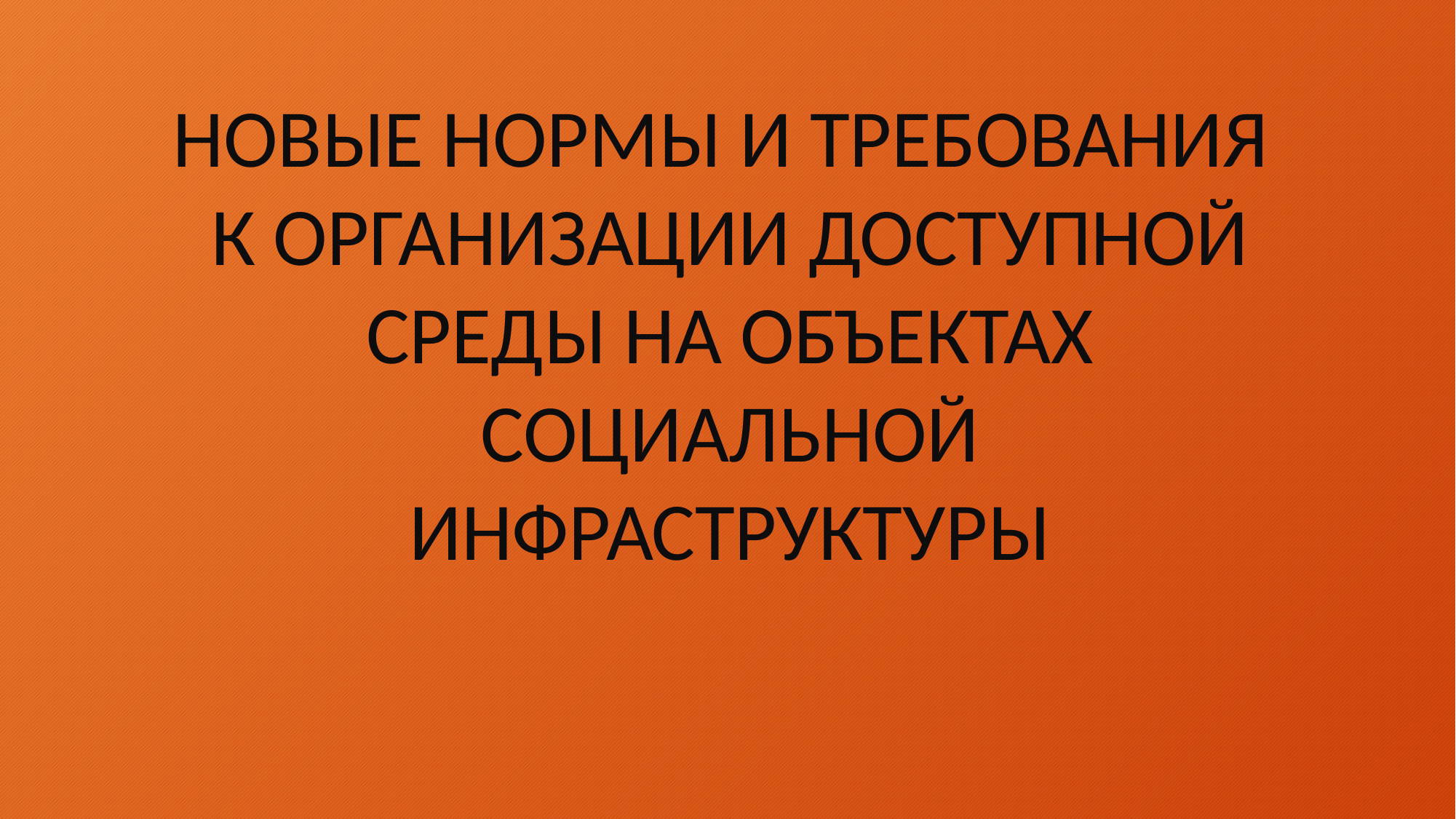

# НОВЫЕ НОРМЫ И ТРЕБОВАНИЯ К ОРГАНИЗАЦИИ ДОСТУПНОЙ СРЕДЫ НА ОБЪЕКТАХ СОЦИАЛЬНОЙ ИНФРАСТРУКТУРЫ